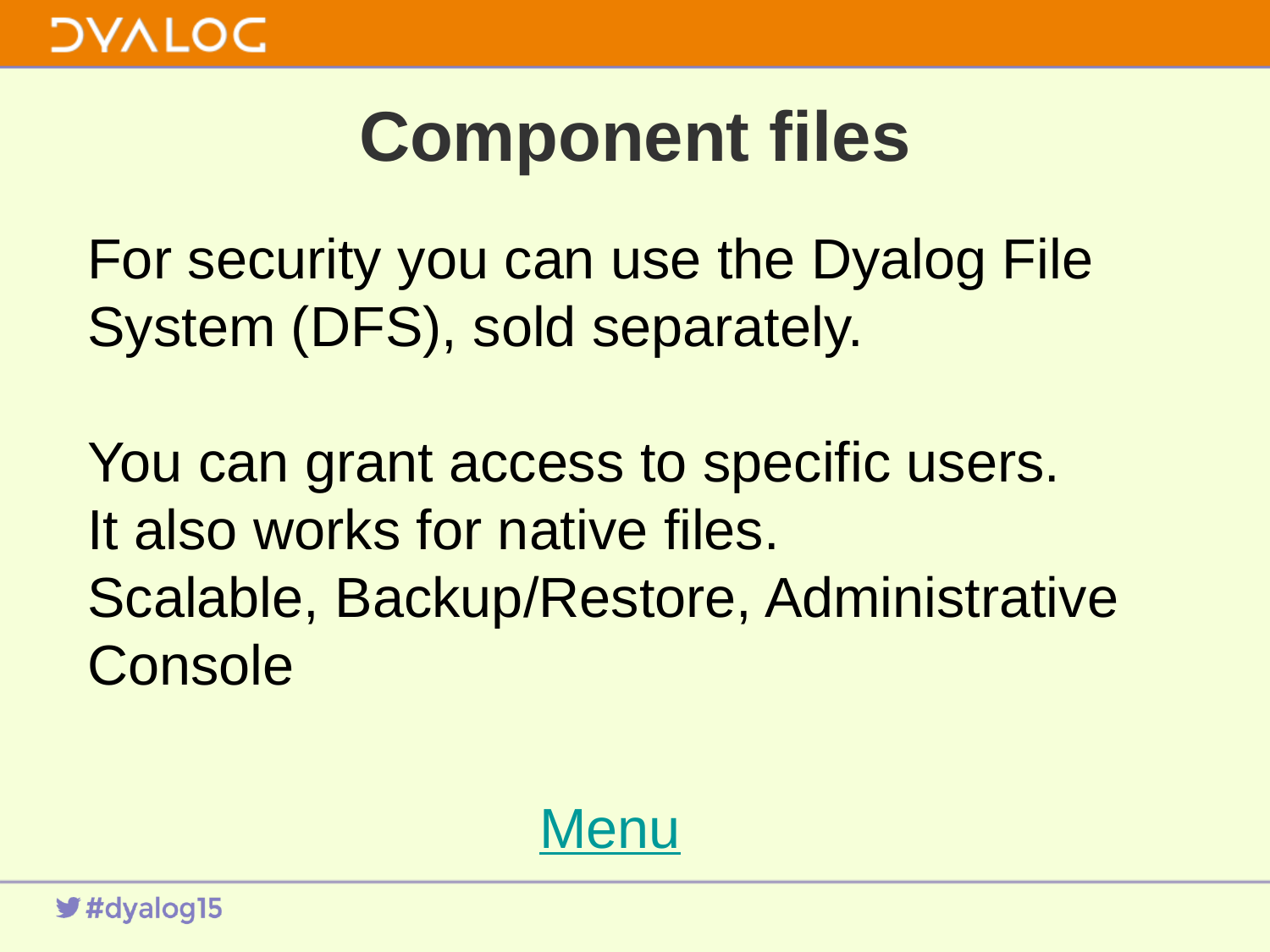

# Component files
For security you can use the Dyalog File System (DFS), sold separately.

You can grant access to specific users.
It also works for native files.
Scalable, Backup/Restore, Administrative Console

Menu